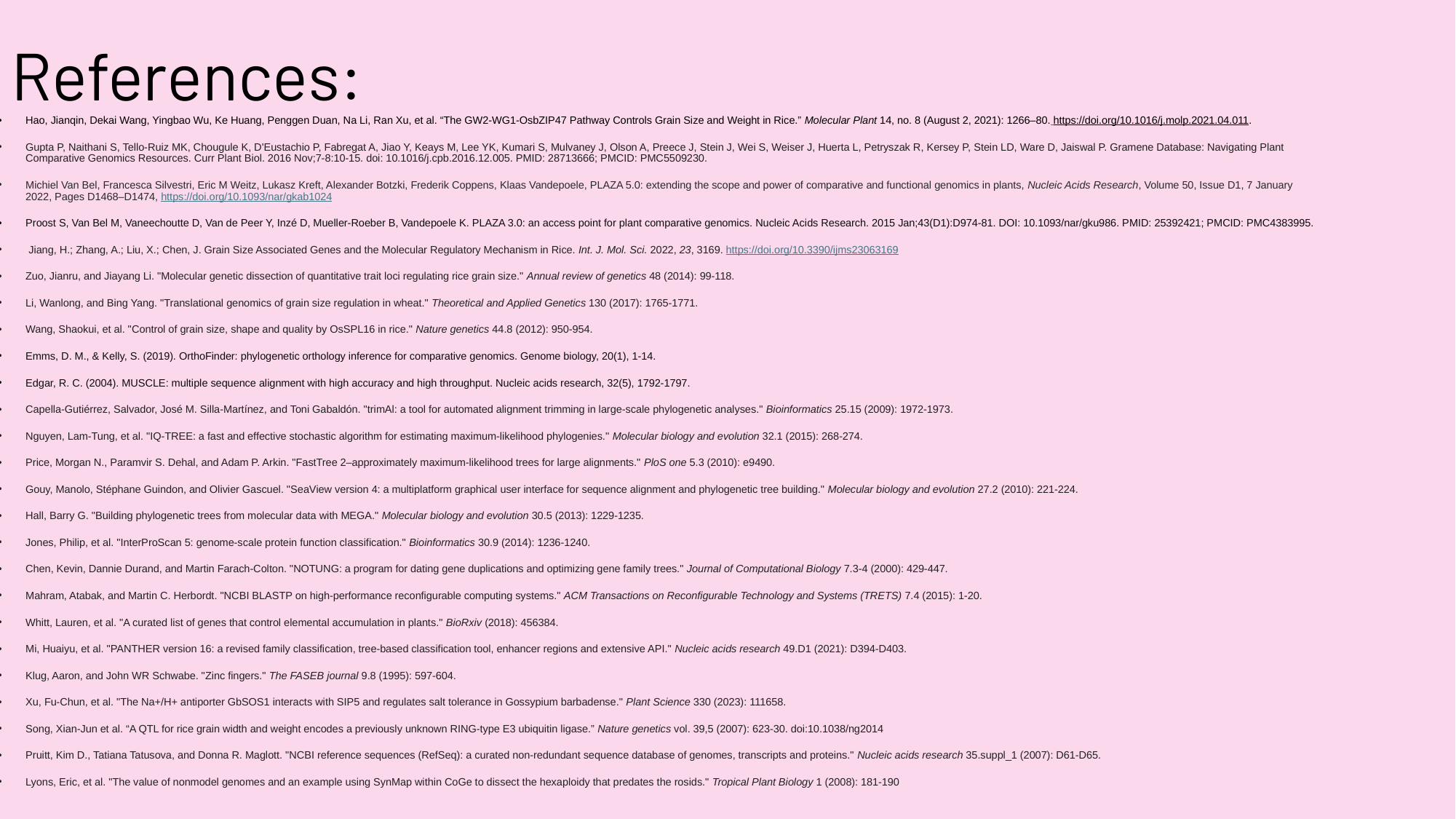

# References:
Hao, Jianqin, Dekai Wang, Yingbao Wu, Ke Huang, Penggen Duan, Na Li, Ran Xu, et al. “The GW2-WG1-OsbZIP47 Pathway Controls Grain Size and Weight in Rice.” Molecular Plant 14, no. 8 (August 2, 2021): 1266–80. https://doi.org/10.1016/j.molp.2021.04.011.
Gupta P, Naithani S, Tello-Ruiz MK, Chougule K, D'Eustachio P, Fabregat A, Jiao Y, Keays M, Lee YK, Kumari S, Mulvaney J, Olson A, Preece J, Stein J, Wei S, Weiser J, Huerta L, Petryszak R, Kersey P, Stein LD, Ware D, Jaiswal P. Gramene Database: Navigating Plant Comparative Genomics Resources. Curr Plant Biol. 2016 Nov;7-8:10-15. doi: 10.1016/j.cpb.2016.12.005. PMID: 28713666; PMCID: PMC5509230.
Michiel Van Bel, Francesca Silvestri, Eric M Weitz, Lukasz Kreft, Alexander Botzki, Frederik Coppens, Klaas Vandepoele, PLAZA 5.0: extending the scope and power of comparative and functional genomics in plants, Nucleic Acids Research, Volume 50, Issue D1, 7 January 2022, Pages D1468–D1474, https://doi.org/10.1093/nar/gkab1024
Proost S, Van Bel M, Vaneechoutte D, Van de Peer Y, Inzé D, Mueller-Roeber B, Vandepoele K. PLAZA 3.0: an access point for plant comparative genomics. Nucleic Acids Research. 2015 Jan;43(D1):D974-81. DOI: 10.1093/nar/gku986. PMID: 25392421; PMCID: PMC4383995.
 Jiang, H.; Zhang, A.; Liu, X.; Chen, J. Grain Size Associated Genes and the Molecular Regulatory Mechanism in Rice. Int. J. Mol. Sci. 2022, 23, 3169. https://doi.org/10.3390/ijms23063169
Zuo, Jianru, and Jiayang Li. "Molecular genetic dissection of quantitative trait loci regulating rice grain size." Annual review of genetics 48 (2014): 99-118.
Li, Wanlong, and Bing Yang. "Translational genomics of grain size regulation in wheat." Theoretical and Applied Genetics 130 (2017): 1765-1771.
Wang, Shaokui, et al. "Control of grain size, shape and quality by OsSPL16 in rice." Nature genetics 44.8 (2012): 950-954.
Emms, D. M., & Kelly, S. (2019). OrthoFinder: phylogenetic orthology inference for comparative genomics. Genome biology, 20(1), 1-14.
Edgar, R. C. (2004). MUSCLE: multiple sequence alignment with high accuracy and high throughput. Nucleic acids research, 32(5), 1792-1797.
Capella-Gutiérrez, Salvador, José M. Silla-Martínez, and Toni Gabaldón. "trimAl: a tool for automated alignment trimming in large-scale phylogenetic analyses." Bioinformatics 25.15 (2009): 1972-1973.
Nguyen, Lam-Tung, et al. "IQ-TREE: a fast and effective stochastic algorithm for estimating maximum-likelihood phylogenies." Molecular biology and evolution 32.1 (2015): 268-274.
Price, Morgan N., Paramvir S. Dehal, and Adam P. Arkin. "FastTree 2–approximately maximum-likelihood trees for large alignments." PloS one 5.3 (2010): e9490.
Gouy, Manolo, Stéphane Guindon, and Olivier Gascuel. "SeaView version 4: a multiplatform graphical user interface for sequence alignment and phylogenetic tree building." Molecular biology and evolution 27.2 (2010): 221-224.
Hall, Barry G. "Building phylogenetic trees from molecular data with MEGA." Molecular biology and evolution 30.5 (2013): 1229-1235.
Jones, Philip, et al. "InterProScan 5: genome-scale protein function classification." Bioinformatics 30.9 (2014): 1236-1240.
Chen, Kevin, Dannie Durand, and Martin Farach-Colton. "NOTUNG: a program for dating gene duplications and optimizing gene family trees." Journal of Computational Biology 7.3-4 (2000): 429-447.
Mahram, Atabak, and Martin C. Herbordt. "NCBI BLASTP on high-performance reconfigurable computing systems." ACM Transactions on Reconfigurable Technology and Systems (TRETS) 7.4 (2015): 1-20.
Whitt, Lauren, et al. "A curated list of genes that control elemental accumulation in plants." BioRxiv (2018): 456384.
Mi, Huaiyu, et al. "PANTHER version 16: a revised family classification, tree-based classification tool, enhancer regions and extensive API." Nucleic acids research 49.D1 (2021): D394-D403.
Klug, Aaron, and John WR Schwabe. "Zinc fingers." The FASEB journal 9.8 (1995): 597-604.
Xu, Fu-Chun, et al. "The Na+/H+ antiporter GbSOS1 interacts with SIP5 and regulates salt tolerance in Gossypium barbadense." Plant Science 330 (2023): 111658.
Song, Xian-Jun et al. “A QTL for rice grain width and weight encodes a previously unknown RING-type E3 ubiquitin ligase.” Nature genetics vol. 39,5 (2007): 623-30. doi:10.1038/ng2014
Pruitt, Kim D., Tatiana Tatusova, and Donna R. Maglott. "NCBI reference sequences (RefSeq): a curated non-redundant sequence database of genomes, transcripts and proteins." Nucleic acids research 35.suppl_1 (2007): D61-D65.
Lyons, Eric, et al. "The value of nonmodel genomes and an example using SynMap within CoGe to dissect the hexaploidy that predates the rosids." Tropical Plant Biology 1 (2008): 181-190